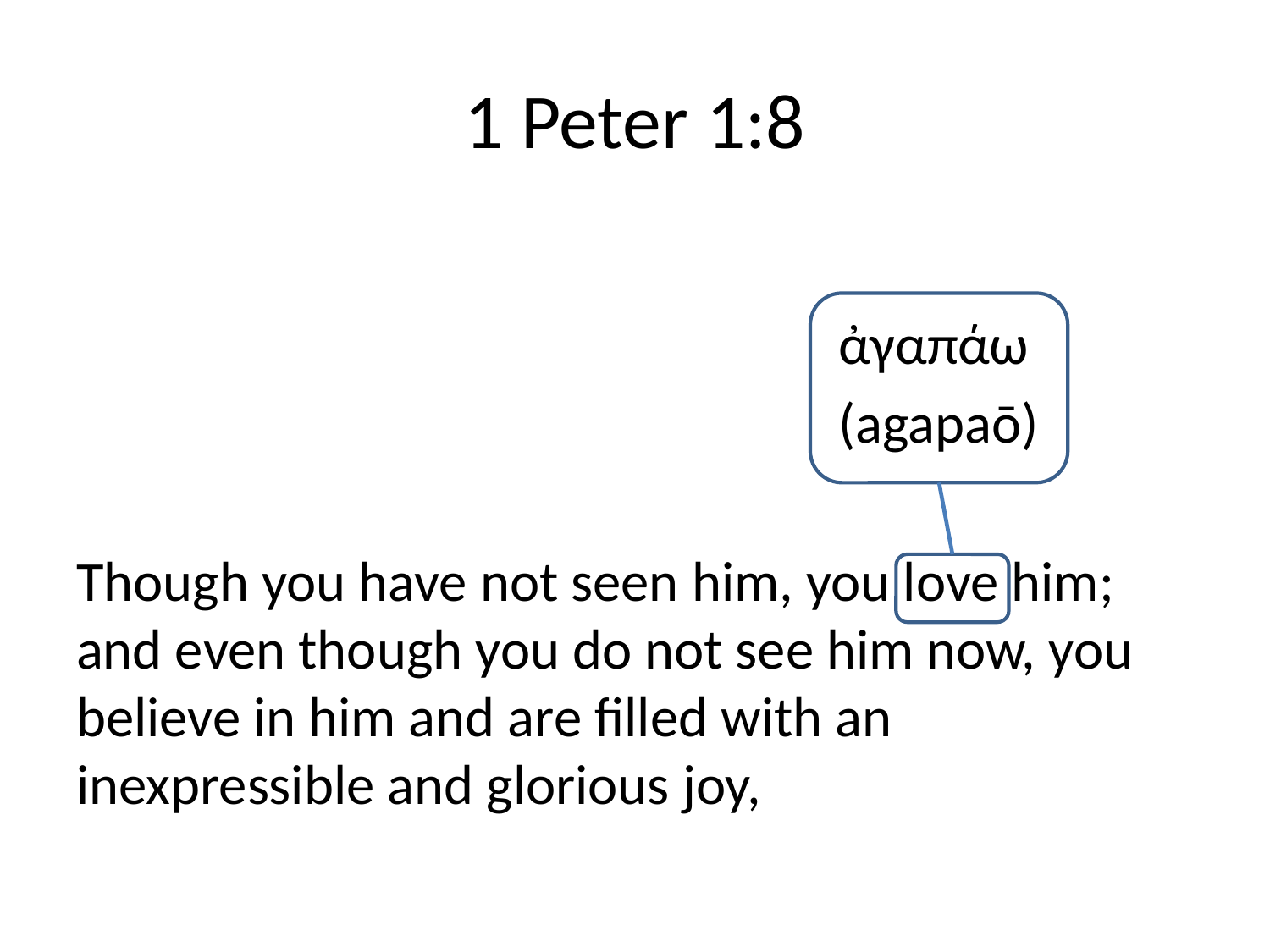

# 1 Peter 1:8

						ἀγαπάω
						(agapaō)

Though you have not seen him, you love him; and even though you do not see him now, you believe in him and are filled with an inexpressible and glorious joy,